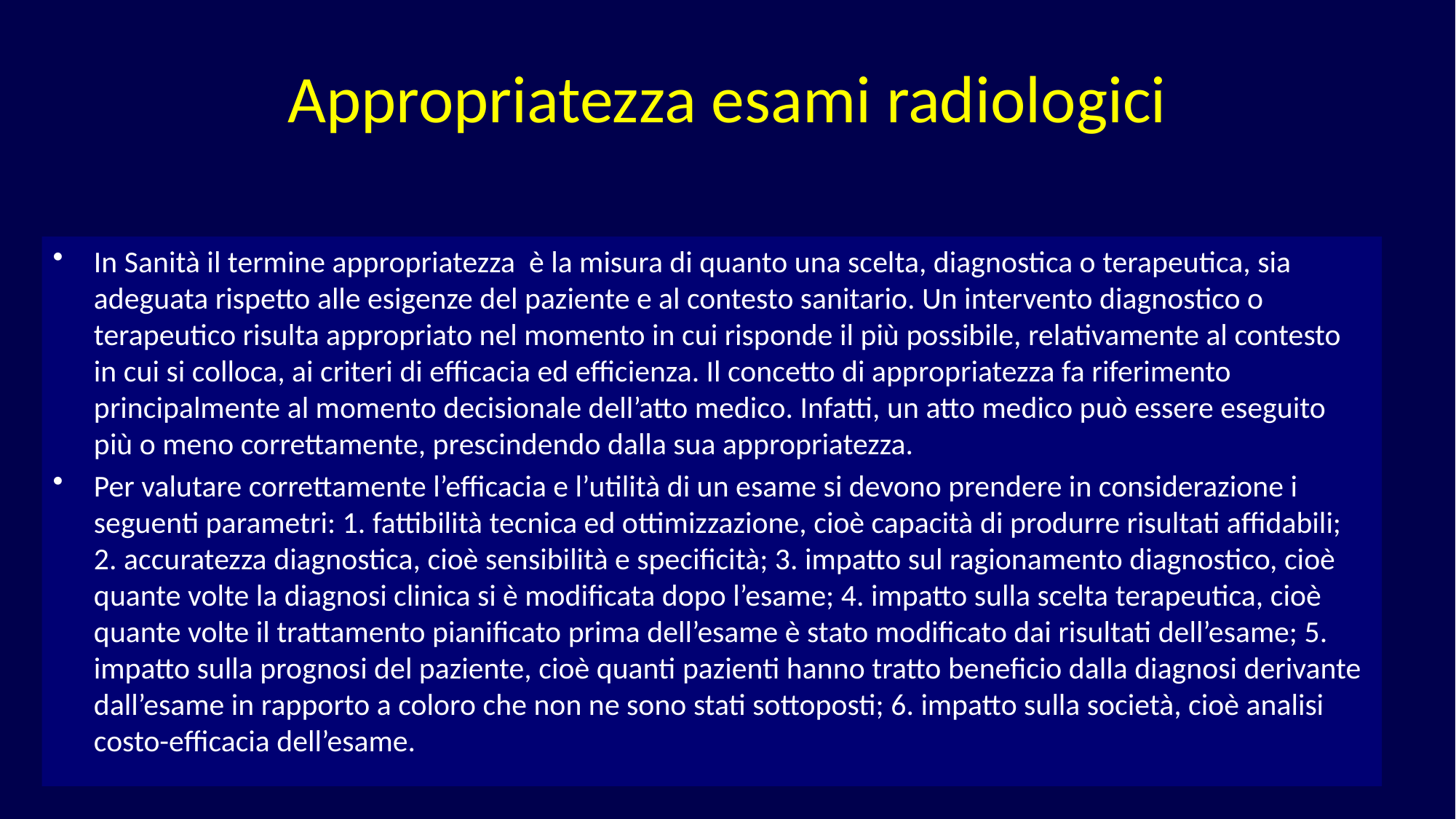

# Appropriatezza esami radiologici
In Sanità il termine appropriatezza  è la misura di quanto una scelta, diagnostica o terapeutica, sia adeguata rispetto alle esigenze del paziente e al contesto sanitario. Un intervento diagnostico o terapeutico risulta appropriato nel momento in cui risponde il più possibile, relativamente al contesto in cui si colloca, ai criteri di efficacia ed efficienza. Il concetto di appropriatezza fa riferimento principalmente al momento decisionale dell’atto medico. Infatti, un atto medico può essere eseguito più o meno correttamente, prescindendo dalla sua appropriatezza.
Per valutare correttamente l’efficacia e l’utilità di un esame si devono prendere in considerazione i seguenti parametri: 1. fattibilità tecnica ed ottimizzazione, cioè capacità di produrre risultati affidabili; 2. accuratezza diagnostica, cioè sensibilità e specificità; 3. impatto sul ragionamento diagnostico, cioè quante volte la diagnosi clinica si è modificata dopo l’esame; 4. impatto sulla scelta terapeutica, cioè quante volte il trattamento pianificato prima dell’esame è stato modificato dai risultati dell’esame; 5. impatto sulla prognosi del paziente, cioè quanti pazienti hanno tratto beneficio dalla diagnosi derivante dall’esame in rapporto a coloro che non ne sono stati sottoposti; 6. impatto sulla società, cioè analisi costo-efficacia dell’esame.